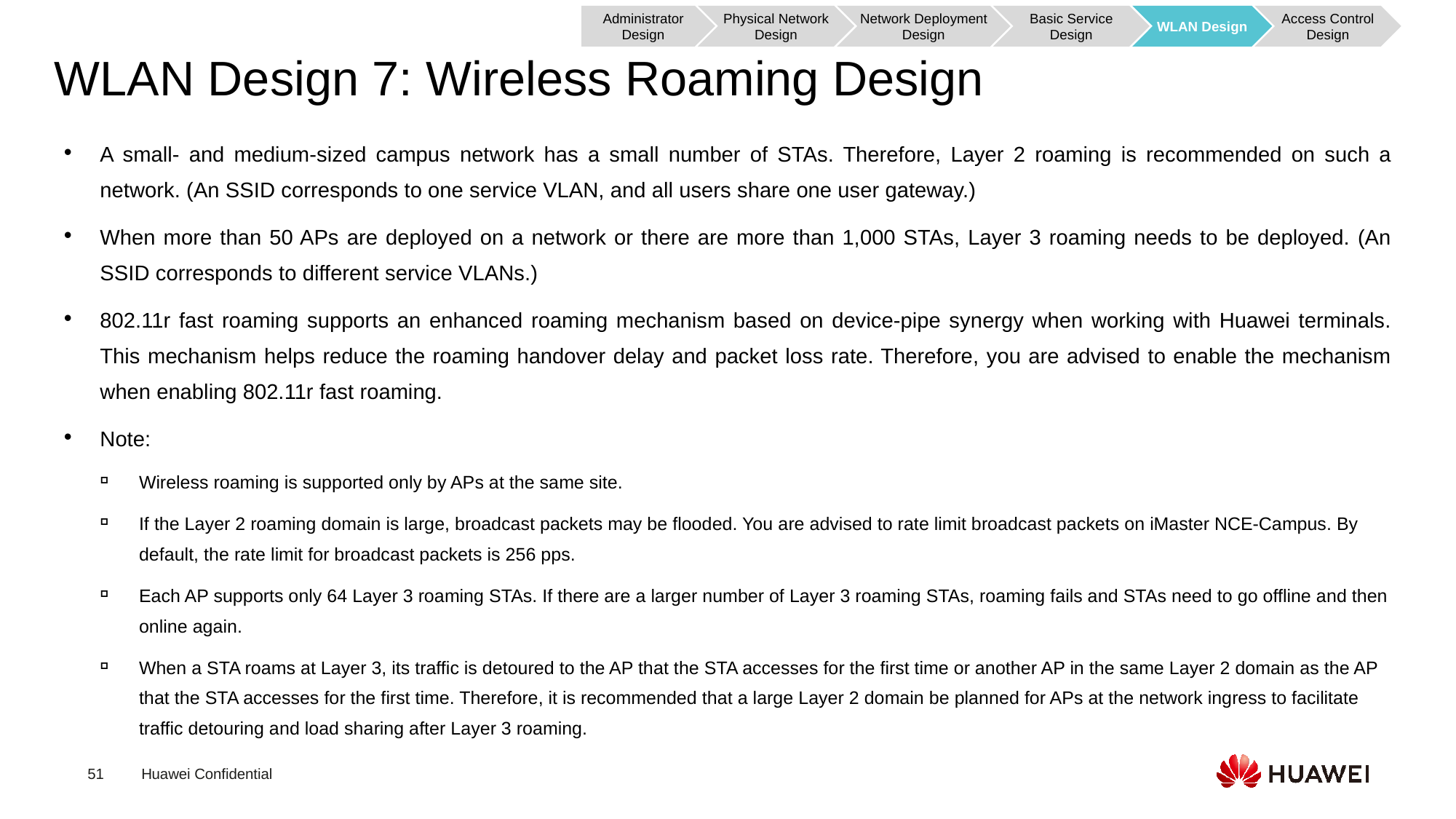

Administrator Design
Physical Network Design
Network Deployment Design
Basic Service Design
WLAN Design
Access Control Design
# WLAN Design 7: Wireless Roaming Design
A small- and medium-sized campus network has a small number of STAs. Therefore, Layer 2 roaming is recommended on such a network. (An SSID corresponds to one service VLAN, and all users share one user gateway.)
When more than 50 APs are deployed on a network or there are more than 1,000 STAs, Layer 3 roaming needs to be deployed. (An SSID corresponds to different service VLANs.)
802.11r fast roaming supports an enhanced roaming mechanism based on device-pipe synergy when working with Huawei terminals. This mechanism helps reduce the roaming handover delay and packet loss rate. Therefore, you are advised to enable the mechanism when enabling 802.11r fast roaming.
Note:
Wireless roaming is supported only by APs at the same site.
If the Layer 2 roaming domain is large, broadcast packets may be flooded. You are advised to rate limit broadcast packets on iMaster NCE-Campus. By default, the rate limit for broadcast packets is 256 pps.
Each AP supports only 64 Layer 3 roaming STAs. If there are a larger number of Layer 3 roaming STAs, roaming fails and STAs need to go offline and then online again.
When a STA roams at Layer 3, its traffic is detoured to the AP that the STA accesses for the first time or another AP in the same Layer 2 domain as the AP that the STA accesses for the first time. Therefore, it is recommended that a large Layer 2 domain be planned for APs at the network ingress to facilitate traffic detouring and load sharing after Layer 3 roaming.